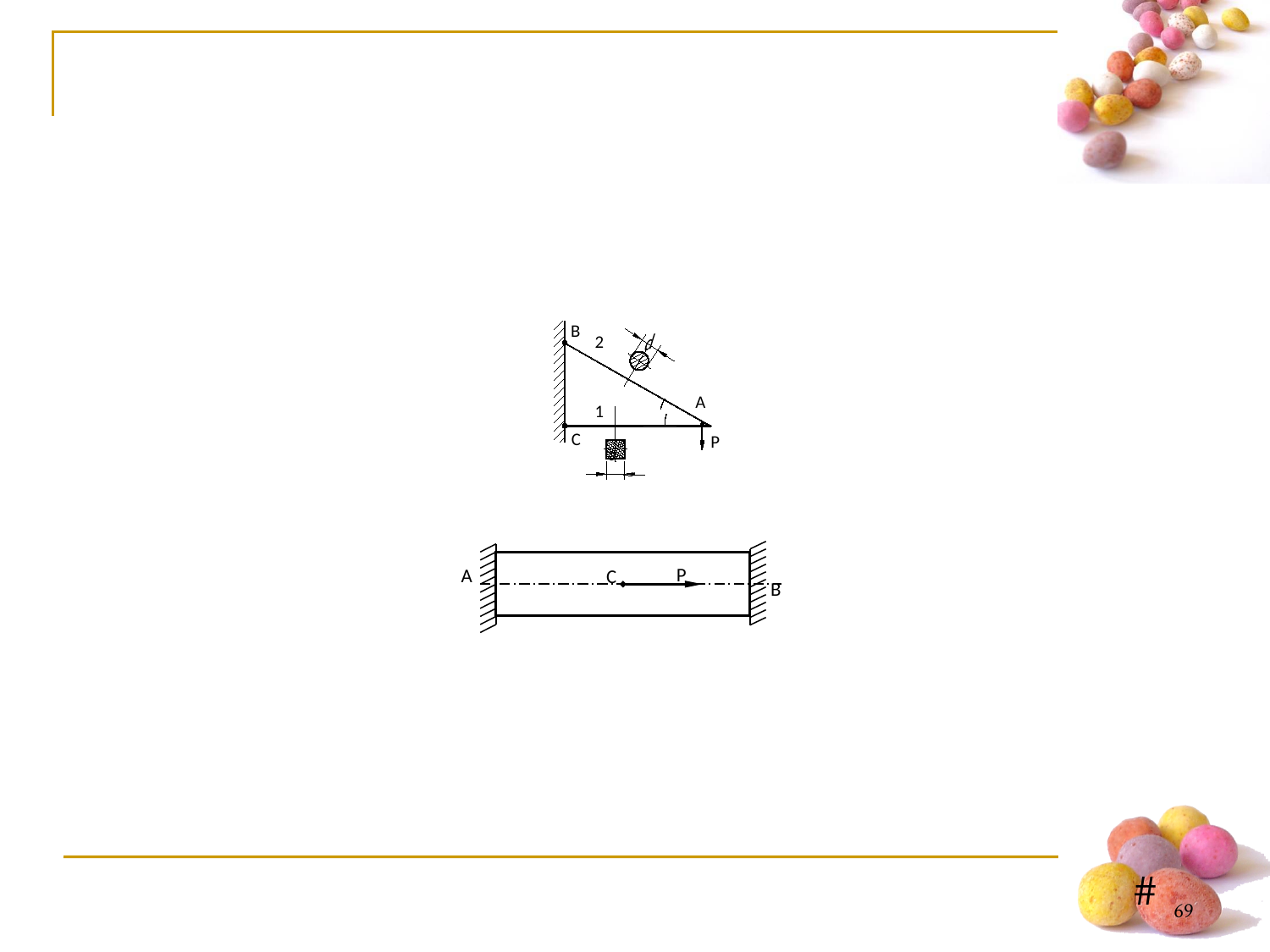

B

d

2

A

1

C

P

a

P
A
C
B
69